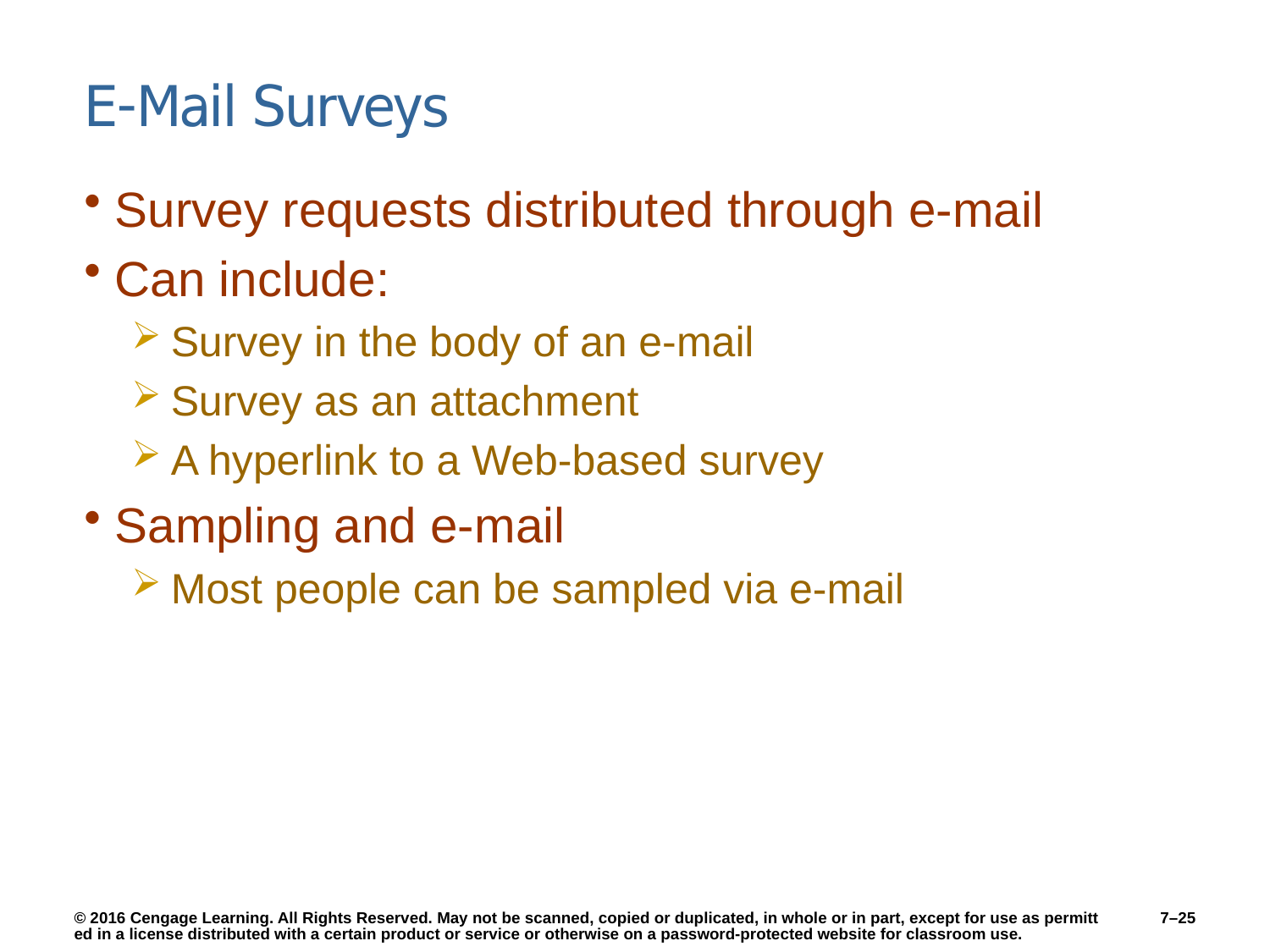

# E-Mail Surveys
Survey requests distributed through e-mail
Can include:
Survey in the body of an e-mail
Survey as an attachment
A hyperlink to a Web-based survey
Sampling and e-mail
Most people can be sampled via e-mail
7–25
© 2016 Cengage Learning. All Rights Reserved. May not be scanned, copied or duplicated, in whole or in part, except for use as permitted in a license distributed with a certain product or service or otherwise on a password-protected website for classroom use.